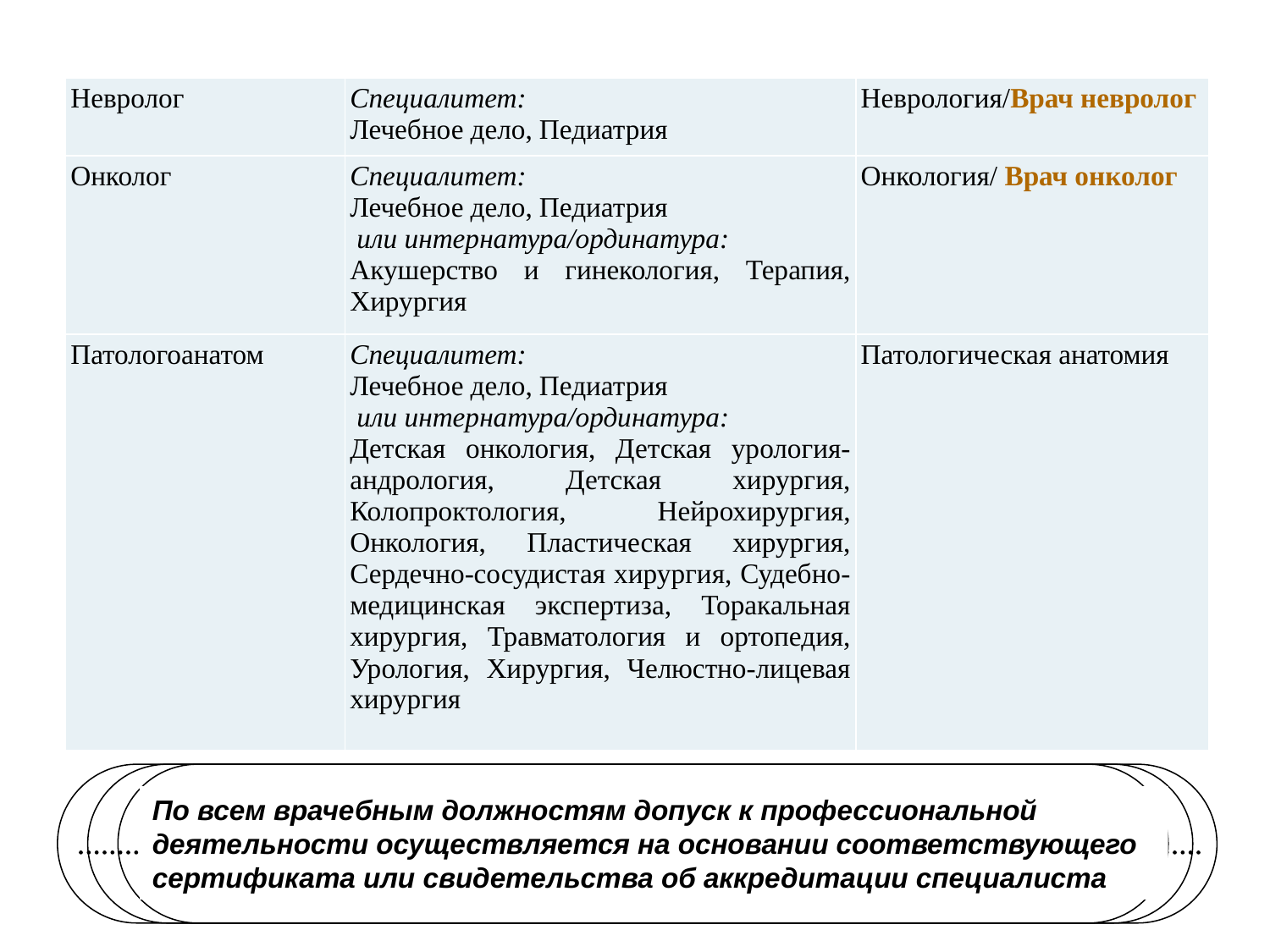

| Невролог | Специалитет: Лечебное дело, Педиатрия | Неврология/Врач невролог |
| --- | --- | --- |
| Онколог | Специалитет: Лечебное дело, Педиатрия  или интернатура/ординатура: Акушерство и гинекология, Терапия, Хирургия | Онкология/ Врач онколог |
| Патологоанатом | Специалитет: Лечебное дело, Педиатрия  или интернатура/ординатура: Детская онкология, Детская урология-андрология, Детская хирургия, Колопроктология, Нейрохирургия, Онкология, Пластическая хирургия, Сердечно-сосудистая хирургия, Судебно-медицинская экспертиза, Торакальная хирургия, Травматология и ортопедия, Урология, Хирургия, Челюстно-лицевая хирургия | Патологическая анатомия |

По всем врачебным должностям допуск к профессиональной деятельности осуществляется на основании соответствующего сертификата или свидетельства об аккредитации специалиста